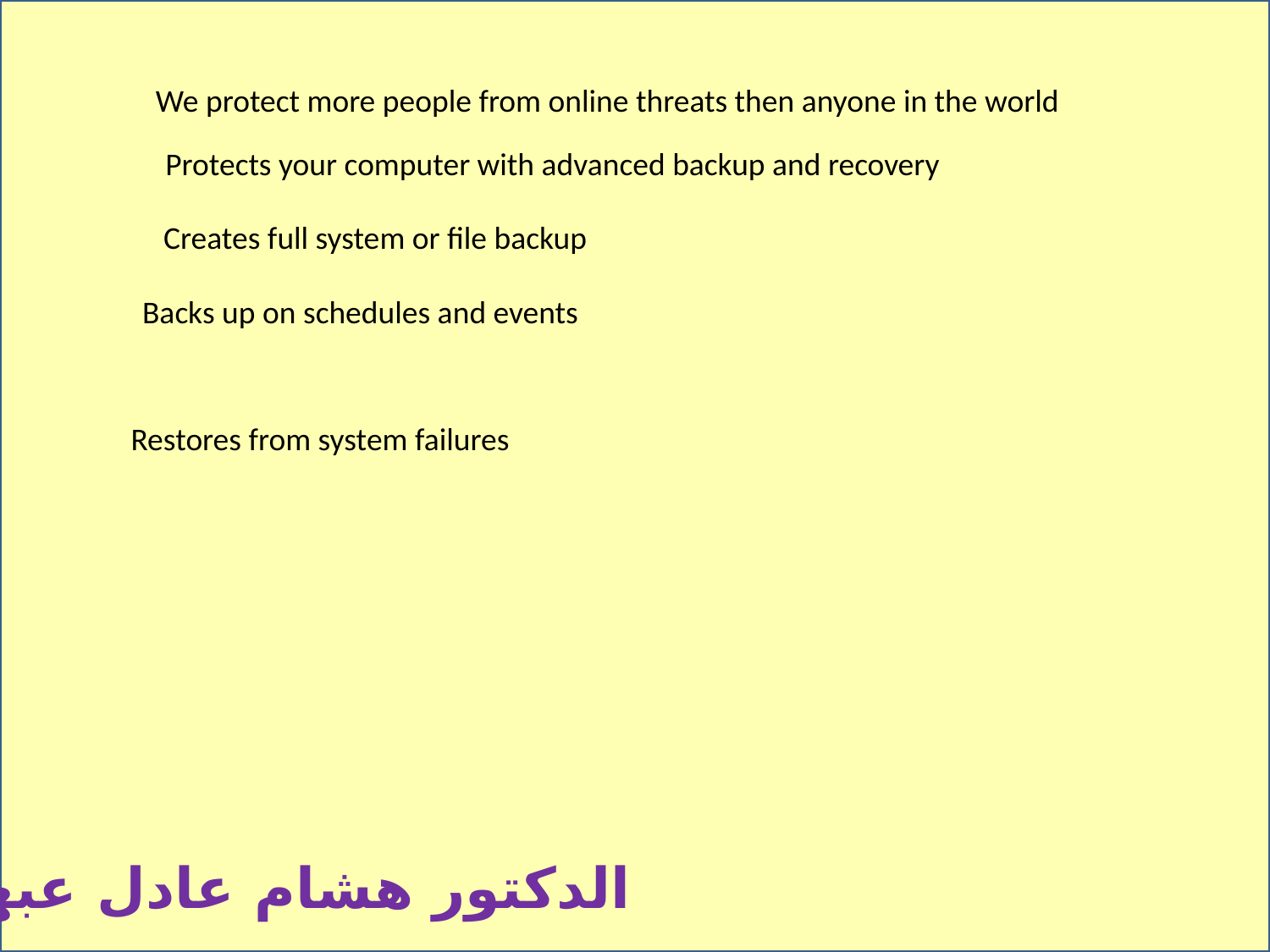

We protect more people from online threats then anyone in the world
Protects your computer with advanced backup and recovery
Creates full system or file backup
Backs up on schedules and events
Restores from system failures
الدكتور هشام عادل عبهري